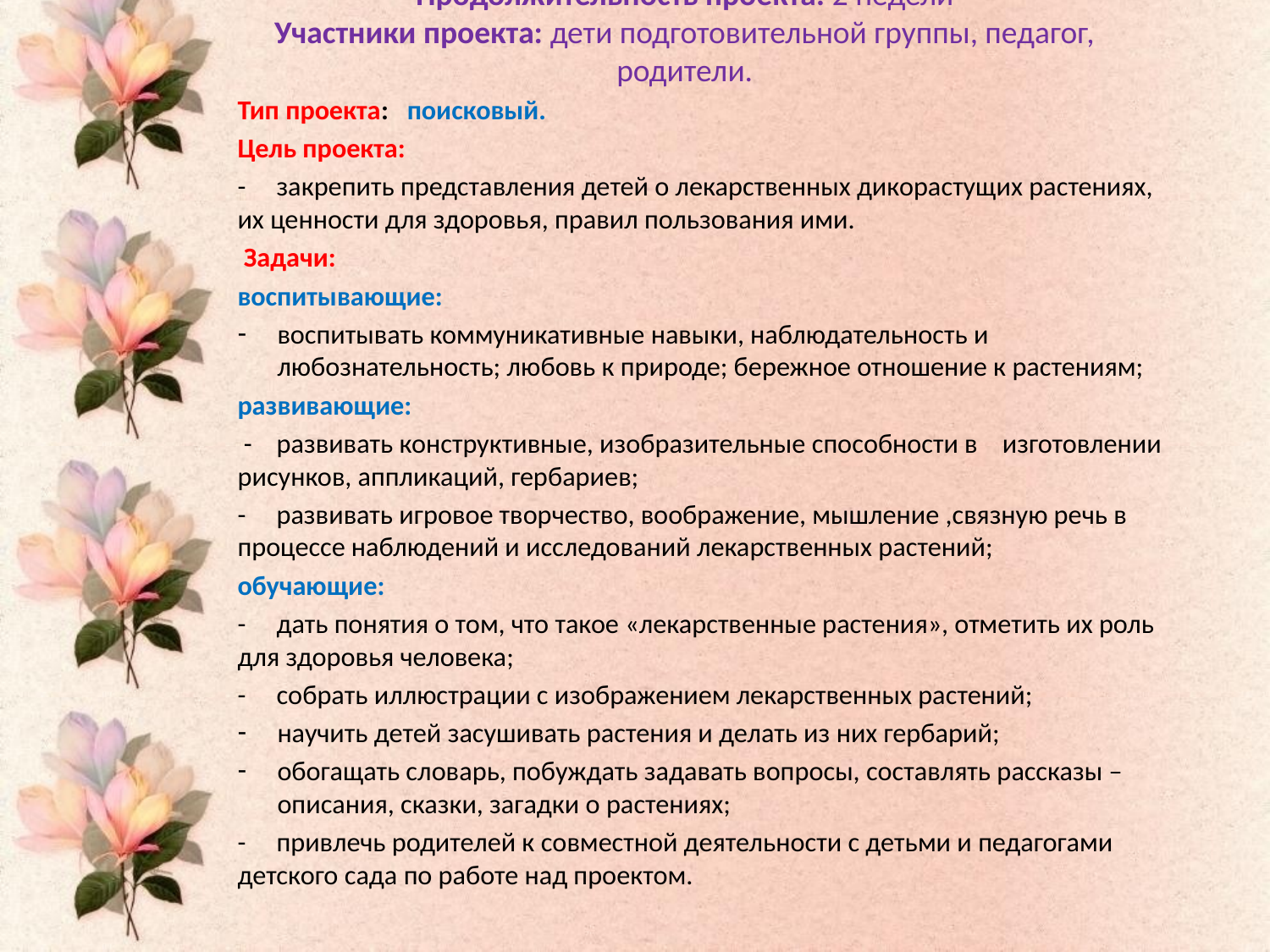

# Продолжительность проекта: 2 недели Участники проекта: дети подготовительной группы, педагог, родители.
Тип проекта:   поисковый.
Цель проекта:
-     закрепить представления детей о лекарственных дикорастущих растениях, их ценности для здоровья, правил пользования ими.
 Задачи:
воспитывающие:
воспитывать коммуникативные навыки, наблюдательность и любознательность; любовь к природе; бережное отношение к растениям;
развивающие:
 -    развивать конструктивные, изобразительные способности в    изготовлении рисунков, аппликаций, гербариев;
-     развивать игровое творчество, воображение, мышление ,связную речь в процессе наблюдений и исследований лекарственных растений;
обучающие:
-     дать понятия о том, что такое «лекарственные растения», отметить их роль для здоровья человека;
-     собрать иллюстрации с изображением лекарственных растений;
научить детей засушивать растения и делать из них гербарий;
обогащать словарь, побуждать задавать вопросы, составлять рассказы – описания, сказки, загадки о растениях;
-     привлечь родителей к совместной деятельности с детьми и педагогами детского сада по работе над проектом.